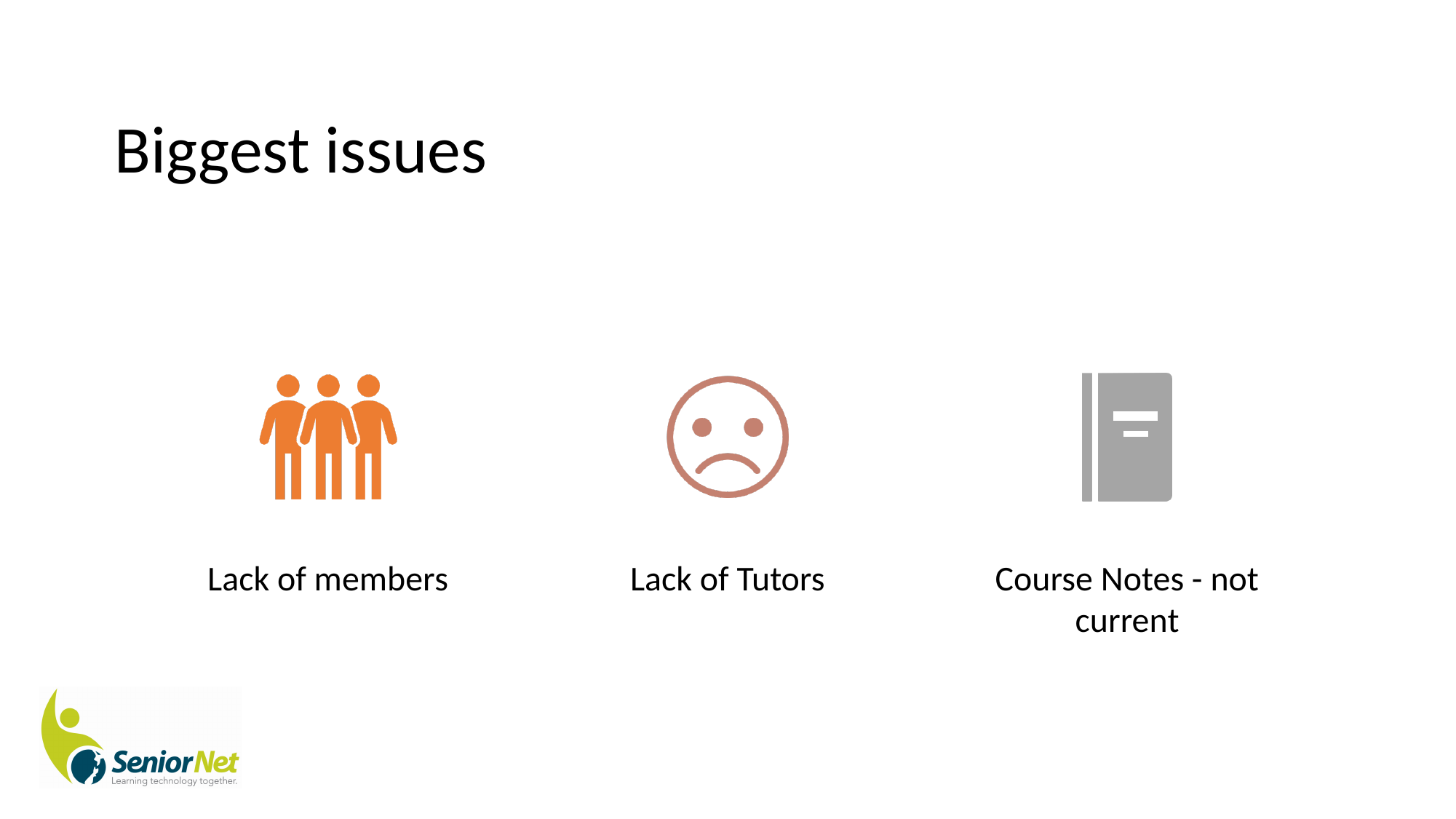

# Biggest issues
Lack of members
Lack of Tutors
Course Notes - not current